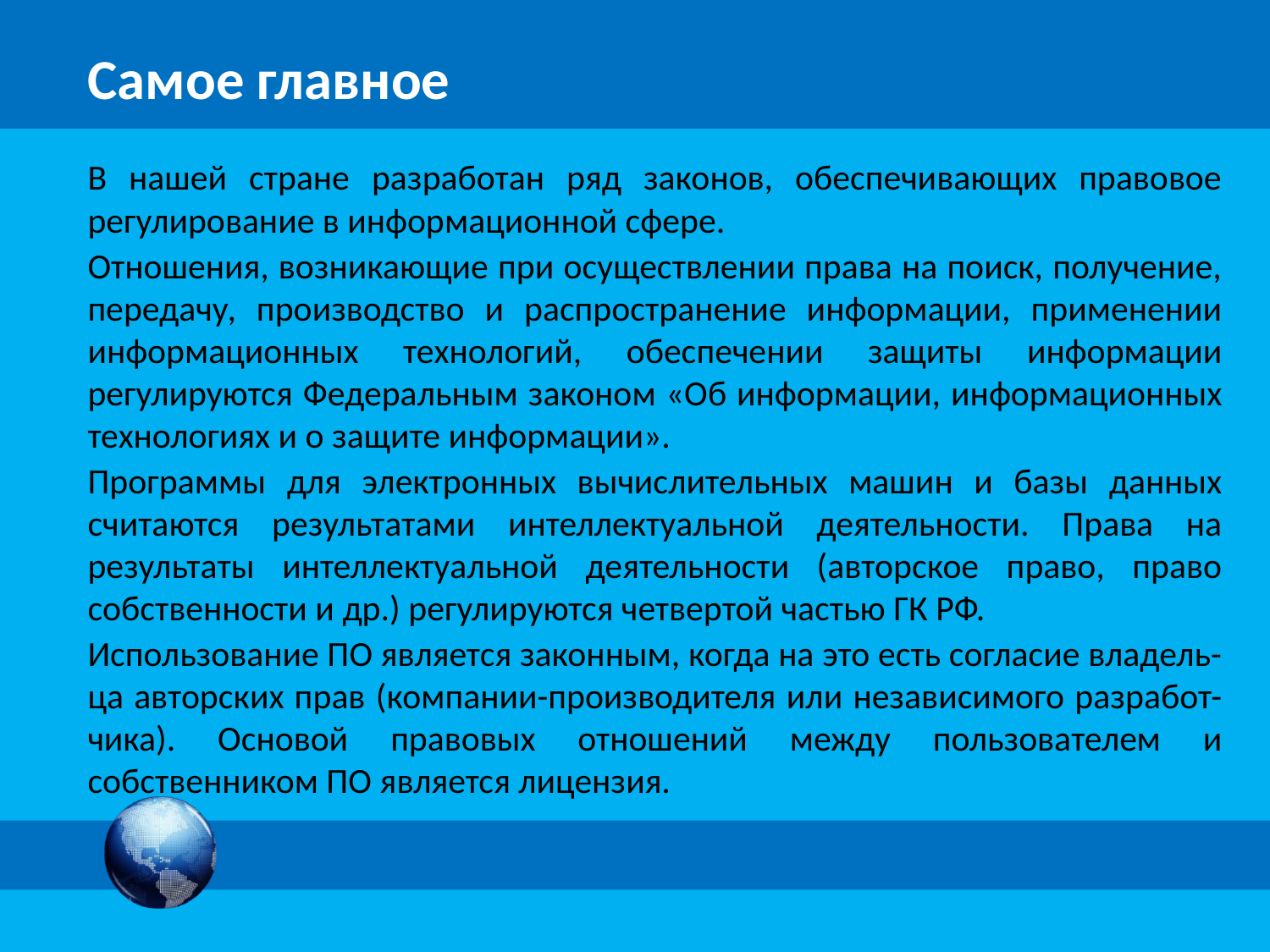

В нашей стране разработан ряд законов, обеспечивающих правовое регулирование в информационной сфере.
Отношения, возникающие при осуществлении права на поиск, получение, передачу, производство и распространение информации, применении информационных технологий, обеспечении защиты информации регулируются Федеральным законом «Об информации, информационных технологиях и о защите информации».
Программы для электронных вычислительных машин и базы данных считаются результатами интеллектуальной деятельности. Права на результаты интеллектуальной деятельности (авторское право, право собственности и др.) регулируются четвертой частью ГК РФ.
Использование ПО является законным, когда на это есть согласие владель-ца авторских прав (компании-производителя или независимого разработ-чика). Основой правовых отношений между пользователем и собственником ПО является лицензия.